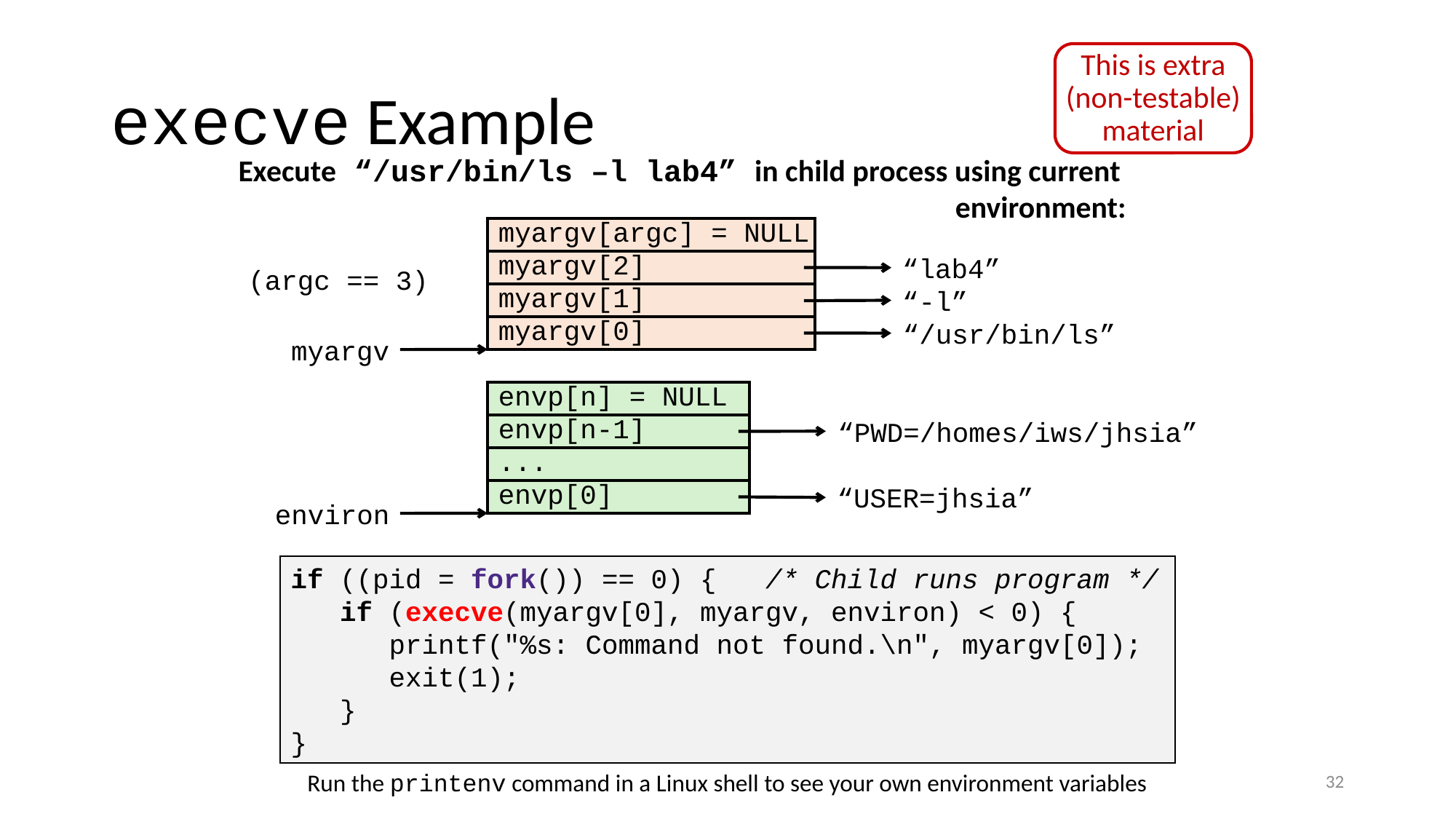

# execve Example
This is extra (non-testable) material
Execute “/usr/bin/ls –l lab4” in child process using current 							         environment:
| myargv[argc] = NULL |
| --- |
| myargv[2] |
| myargv[1] |
| myargv[0] |
“lab4”
(argc == 3)
“-l”
“/usr/bin/ls”
myargv
| envp[n] = NULL |
| --- |
| envp[n-1] |
| ... |
| envp[0] |
“PWD=/homes/iws/jhsia”
“USER=jhsia”
environ
if ((pid = fork()) == 0) {   /* Child runs program */
   if (execve(myargv[0], myargv, environ) < 0) {
      printf("%s: Command not found.\n", myargv[0]);
      exit(1);
   }
}
32
Run the printenv command in a Linux shell to see your own environment variables